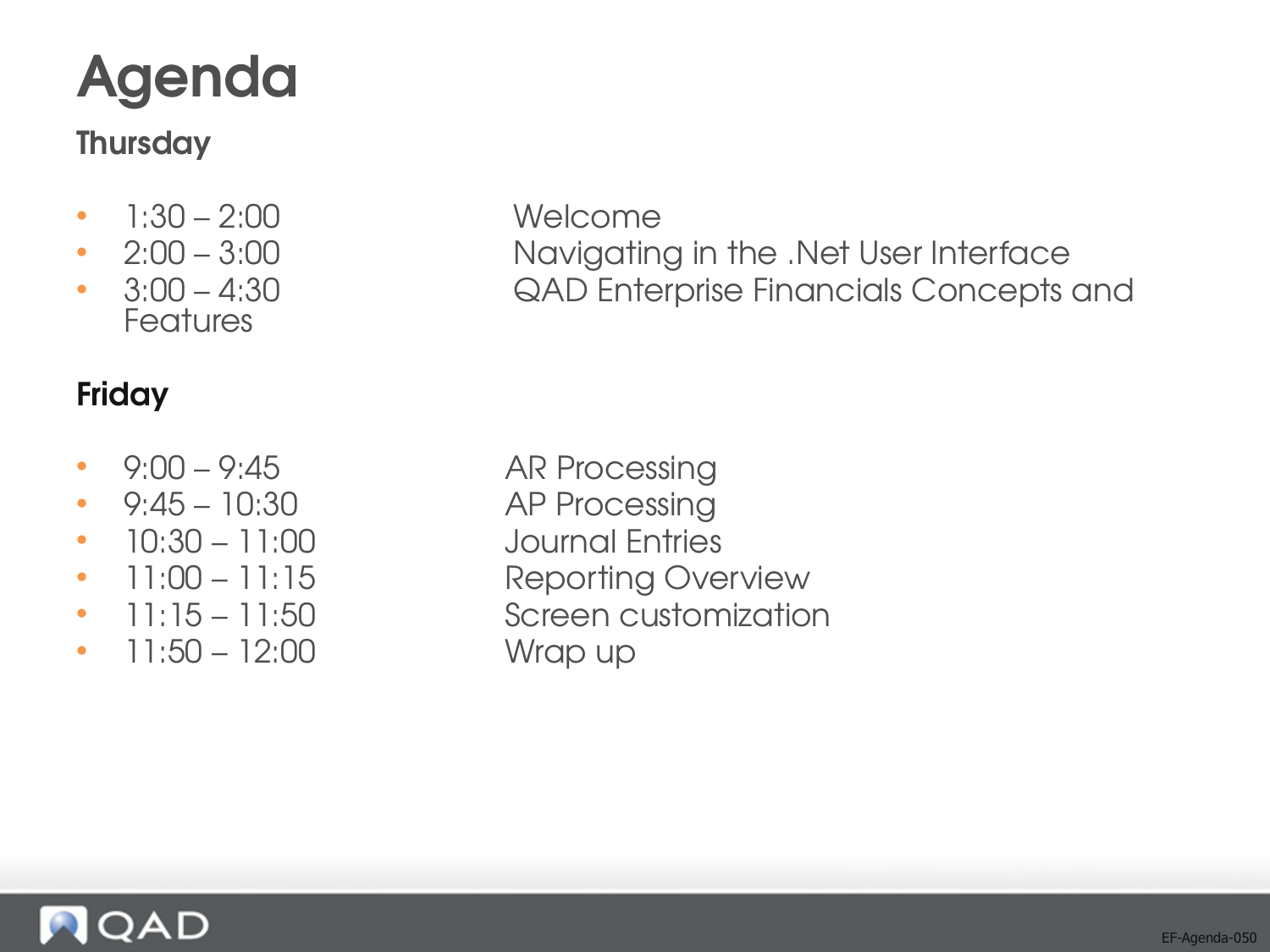

# Agenda
Thursday

1:30 – 2:00		 Welcome
2:00 – 3:00		 Navigating in the .Net User Interface
3:00 – 4:30		 QAD Enterprise Financials Concepts and Features

Friday

9:00 – 9:45		AR Processing
9:45 – 10:30		AP Processing
10:30 – 11:00		Journal Entries
11:00 – 11:15		Reporting Overview
11:15 – 11:50		Screen customization
11:50 – 12:00		Wrap up
EF-Agenda-050